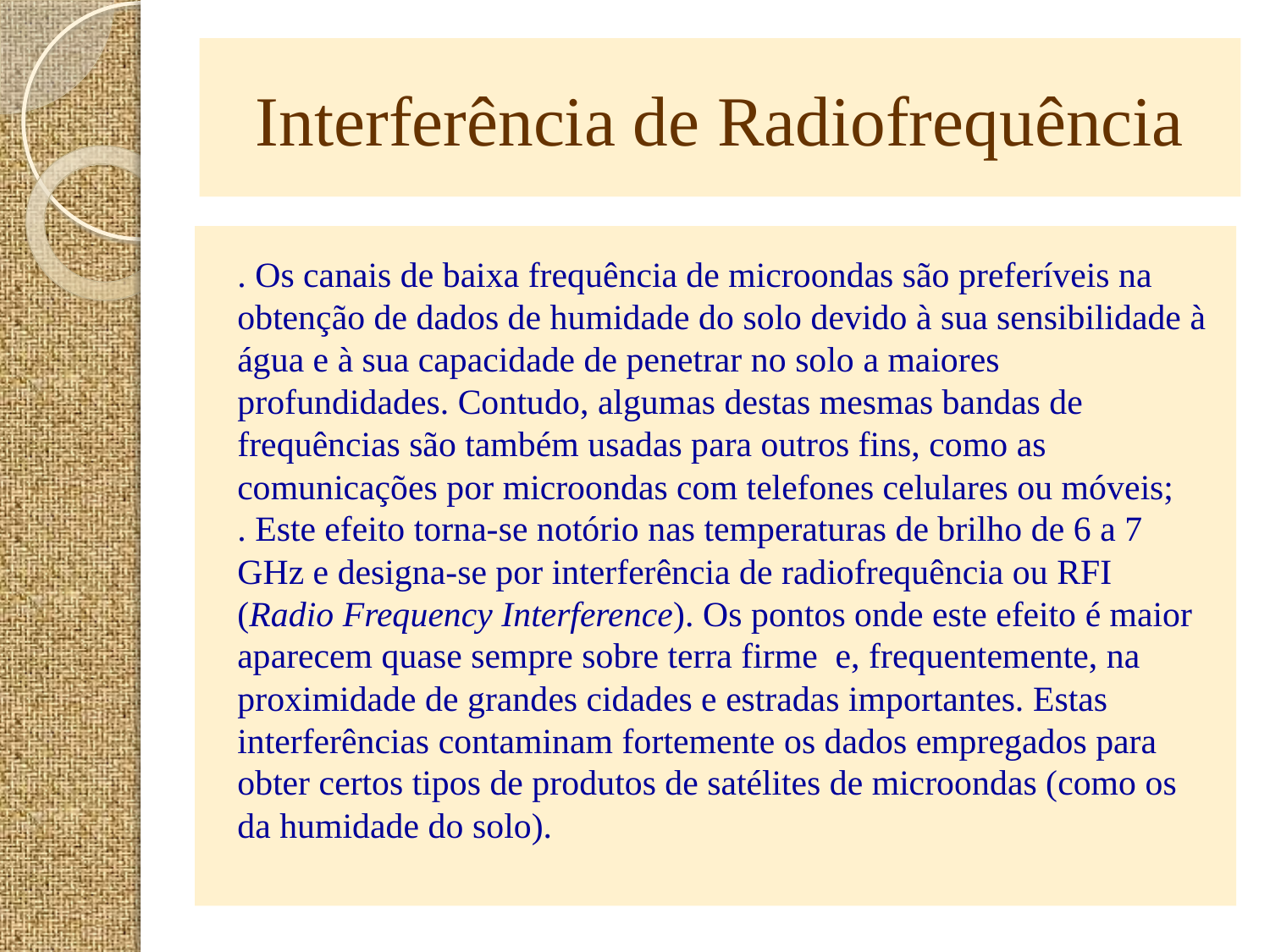

# Interferência de Radiofrequência

. Os canais de baixa frequência de microondas são preferíveis na obtenção de dados de humidade do solo devido à sua sensibilidade à água e à sua capacidade de penetrar no solo a maiores profundidades. Contudo, algumas destas mesmas bandas de frequências são também usadas para outros fins, como as comunicações por microondas com telefones celulares ou móveis;
. Este efeito torna-se notório nas temperaturas de brilho de 6 a 7 GHz e designa-se por interferência de radiofrequência ou RFI (Radio Frequency Interference). Os pontos onde este efeito é maior  aparecem quase sempre sobre terra firme  e, frequentemente, na proximidade de grandes cidades e estradas importantes. Estas interferências contaminam fortemente os dados empregados para obter certos tipos de produtos de satélites de microondas (como os da humidade do solo).